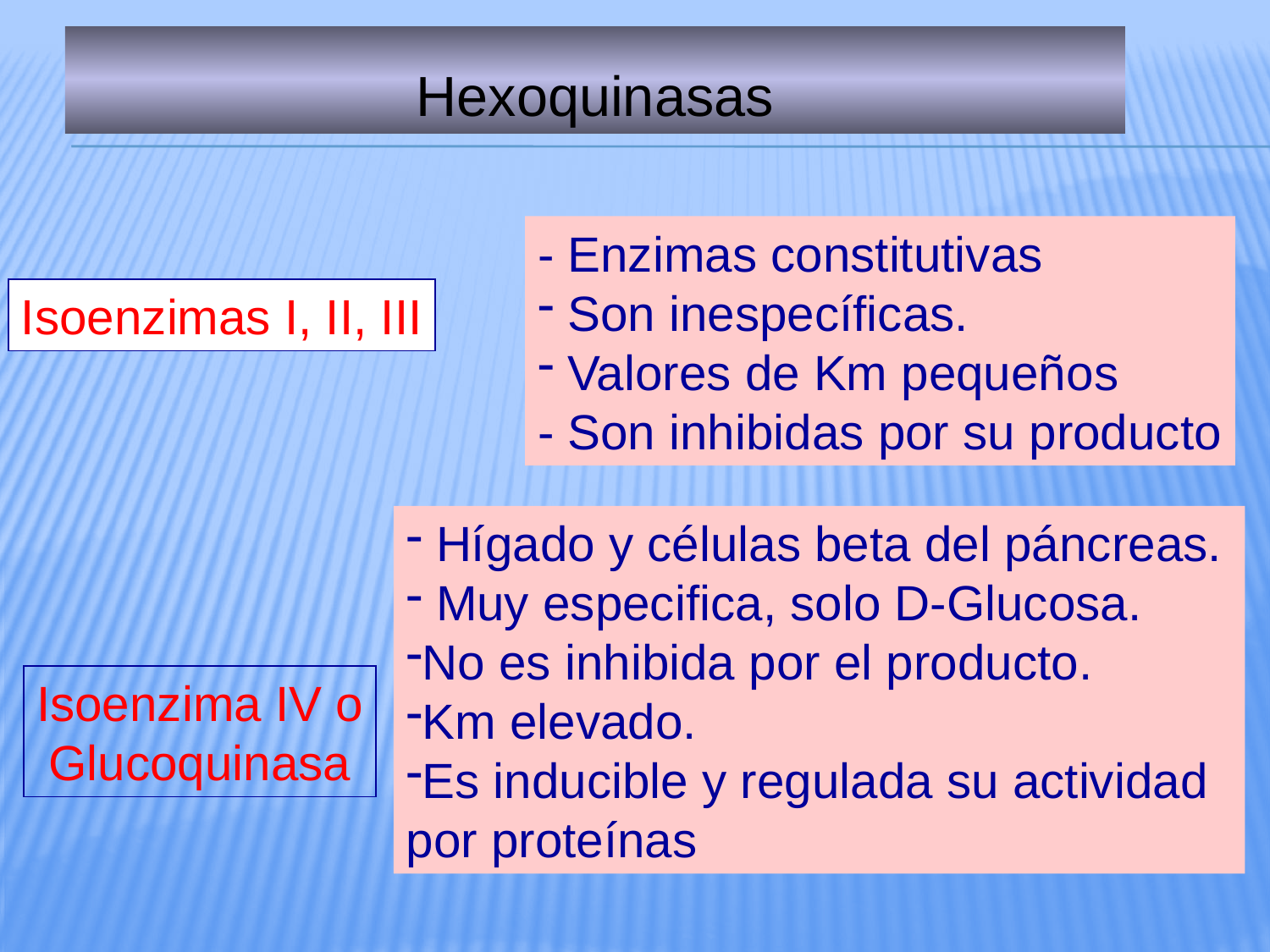

Hexoquinasas
- Enzimas constitutivas
 Son inespecíficas.
 Valores de Km pequeños
- Son inhibidas por su producto
Isoenzimas I, II, III

 Hígado y células beta del páncreas.
 Muy especifica, solo D-Glucosa.
No es inhibida por el producto.
Km elevado.
Es inducible y regulada su actividad por proteínas
Isoenzima IV o
Glucoquinasa